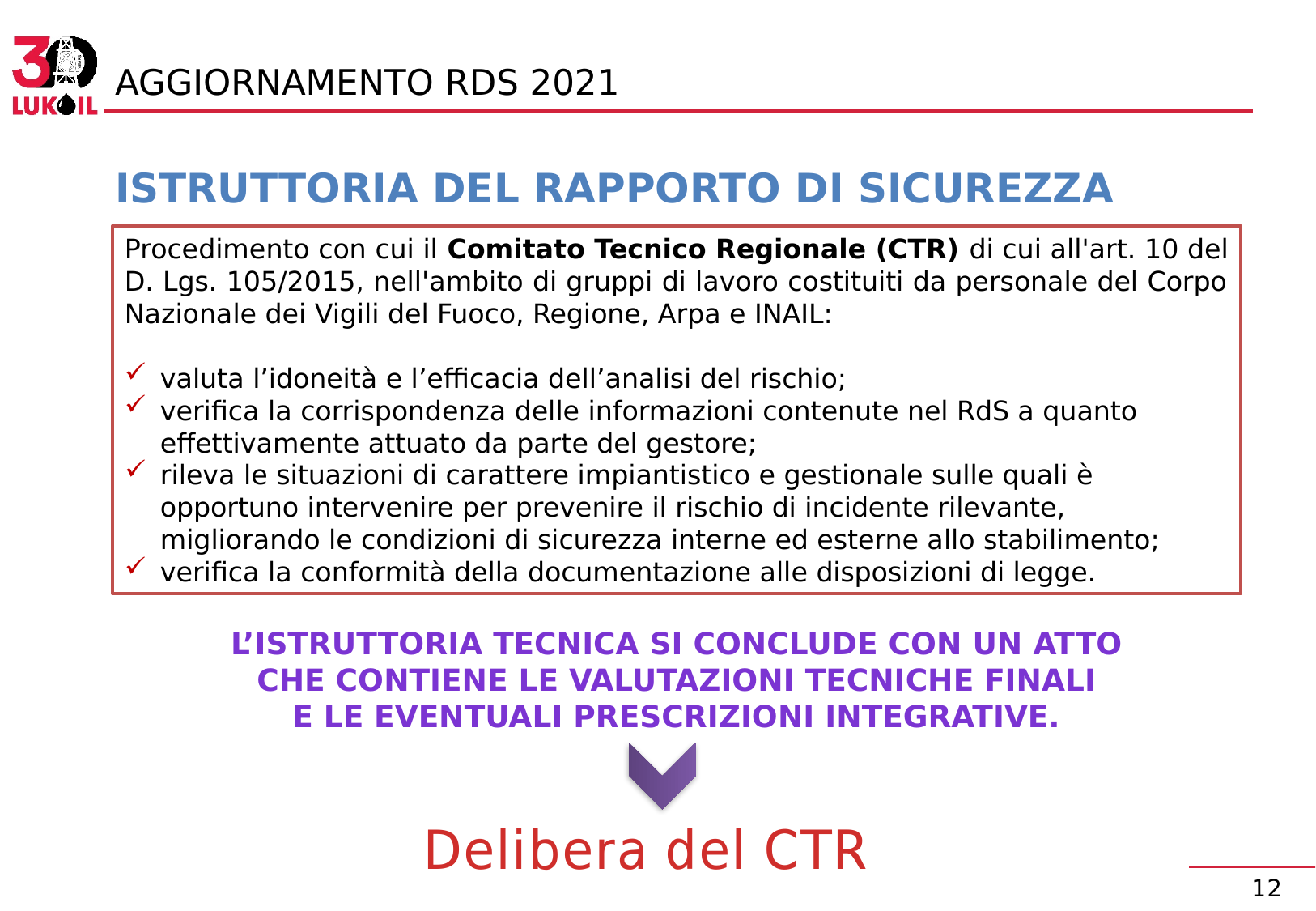

AGGIORNAMENTO RDS 2021
Istruttoria del RAPPORTO di SICUREZZA
Procedimento con cui il Comitato Tecnico Regionale (CTR) di cui all'art. 10 del D. Lgs. 105/2015, nell'ambito di gruppi di lavoro costituiti da personale del Corpo Nazionale dei Vigili del Fuoco, Regione, Arpa e INAIL:

valuta l’idoneità e l’efficacia dell’analisi del rischio;
verifica la corrispondenza delle informazioni contenute nel RdS a quanto effettivamente attuato da parte del gestore;
rileva le situazioni di carattere impiantistico e gestionale sulle quali è opportuno intervenire per prevenire il rischio di incidente rilevante, migliorando le condizioni di sicurezza interne ed esterne allo stabilimento;
verifica la conformità della documentazione alle disposizioni di legge.
L’istruttoria tecnica si conclude con un atto che contiene le valutazioni tecniche finali
E le eventuali prescrizioni integrative.

Delibera del CTR